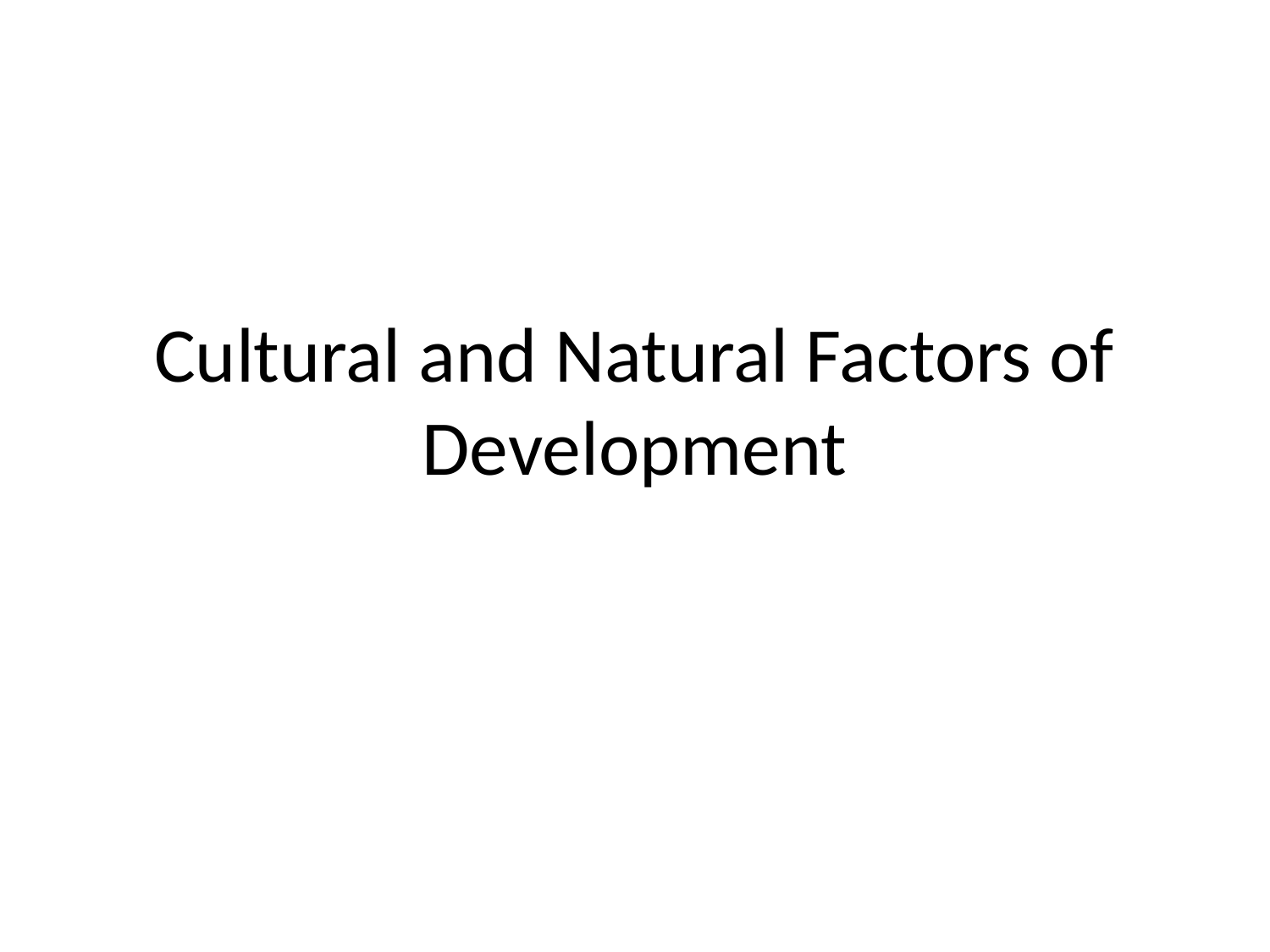

# Cultural and Natural Factors of Development